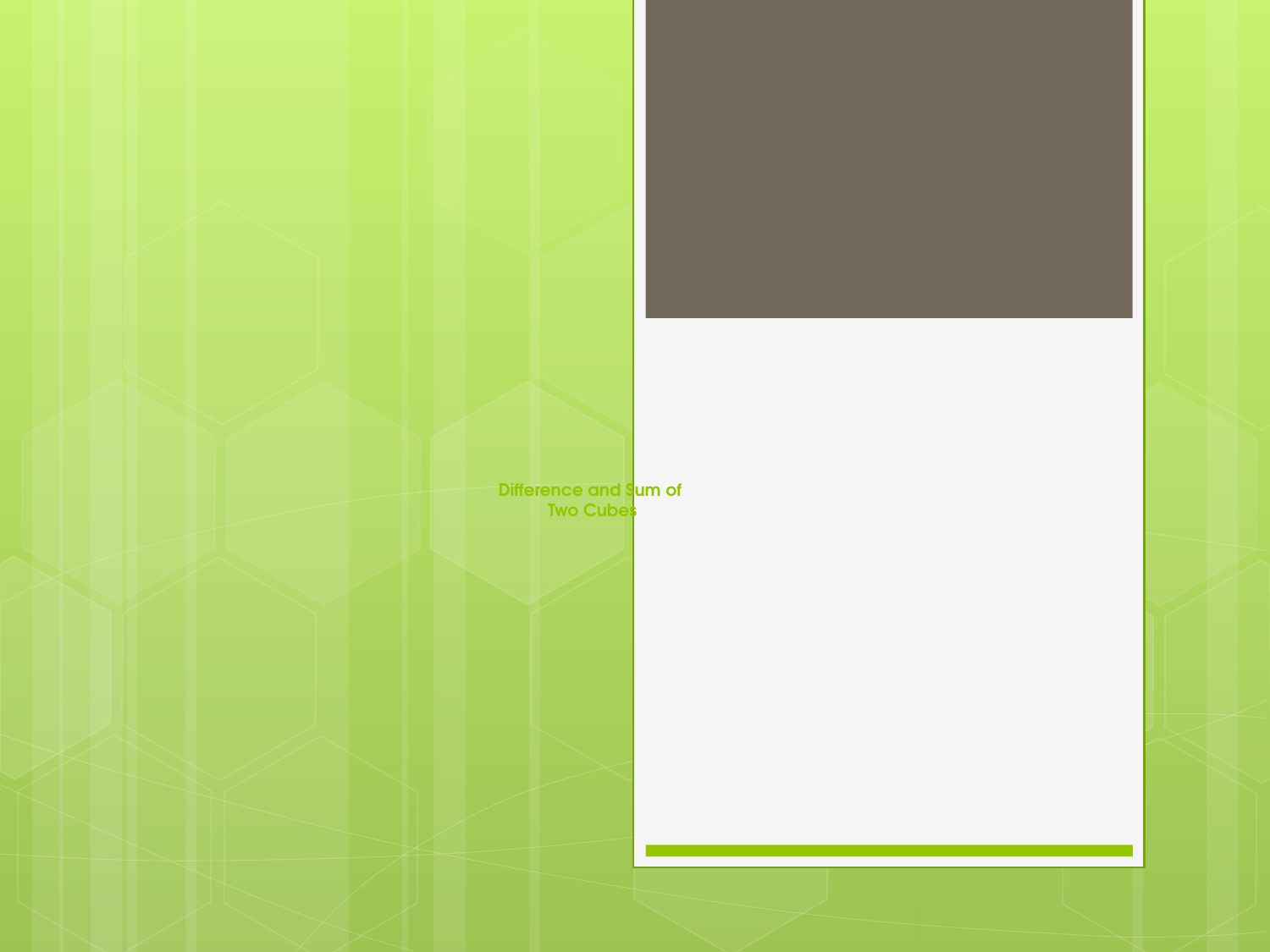

# Difference and Sum of Two Cubes